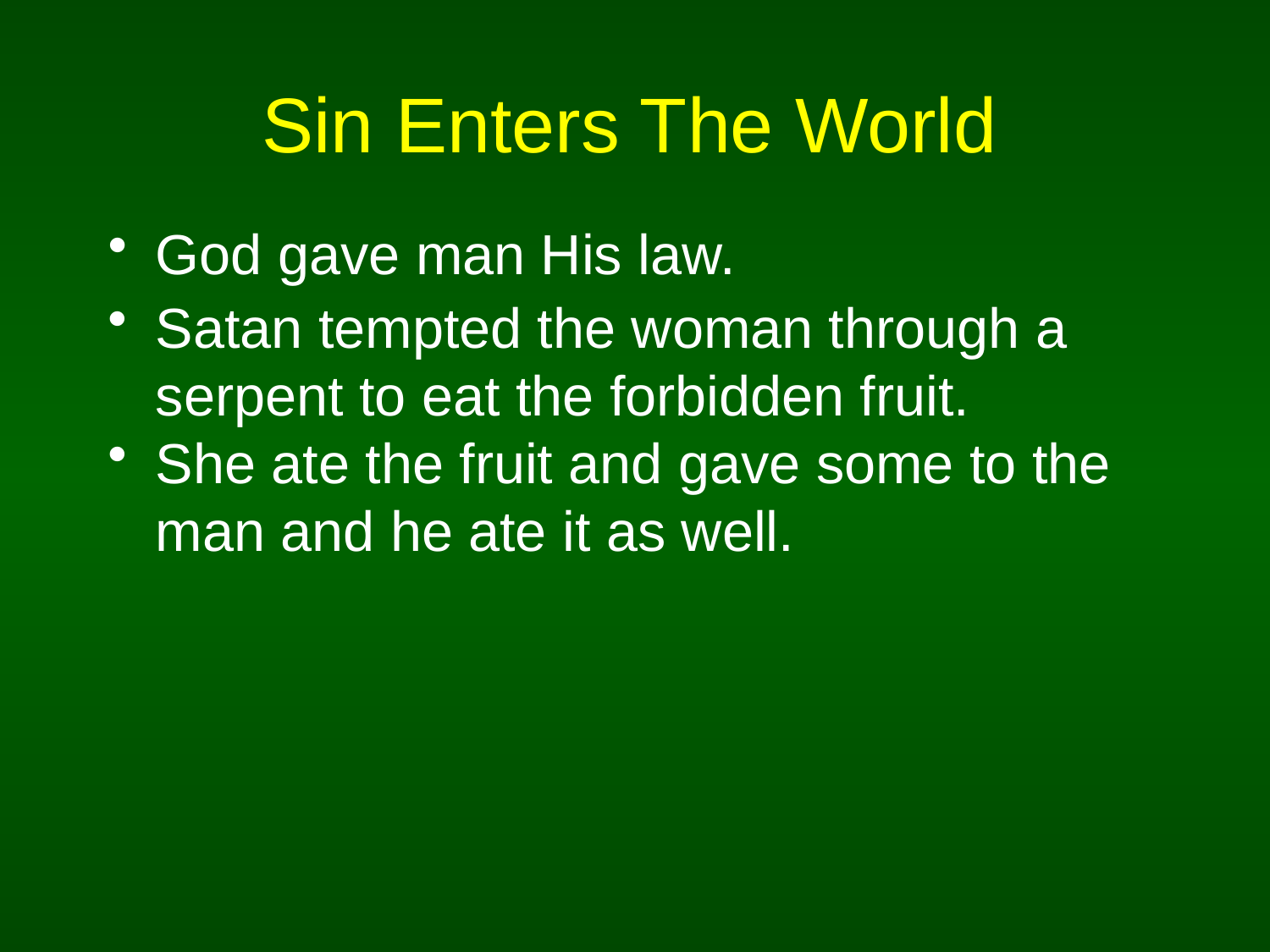

# Sin Enters The World
God gave man His law.
Satan tempted the woman through a   serpent to eat the forbidden fruit.
She ate the fruit and gave some to the man and he ate it as well.